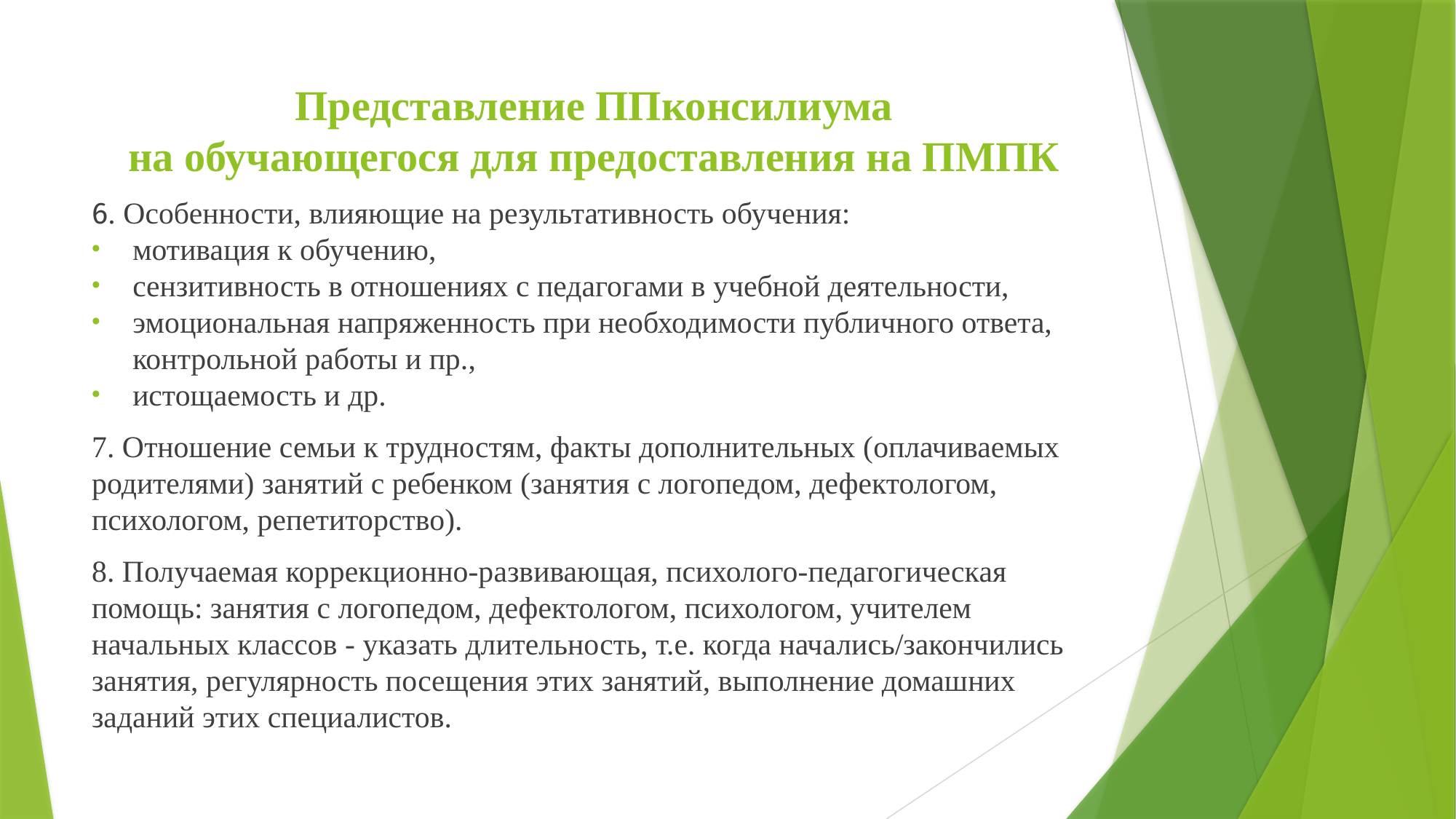

# Представление ППконсилиума на обучающегося для предоставления на ПМПК
6. Особенности, влияющие на результативность обучения:
мотивация к обучению,
сензитивность в отношениях с педагогами в учебной деятельности,
эмоциональная напряженность при необходимости публичного ответа, контрольной работы и пр.,
истощаемость и др.
7. Отношение семьи к трудностям, факты дополнительных (оплачиваемых родителями) занятий с ребенком (занятия с логопедом, дефектологом, психологом, репетиторство).
8. Получаемая коррекционно-развивающая, психолого-педагогическая помощь: занятия с логопедом, дефектологом, психологом, учителем начальных классов - указать длительность, т.е. когда начались/закончились занятия, регулярность посещения этих занятий, выполнение домашних заданий этих специалистов.